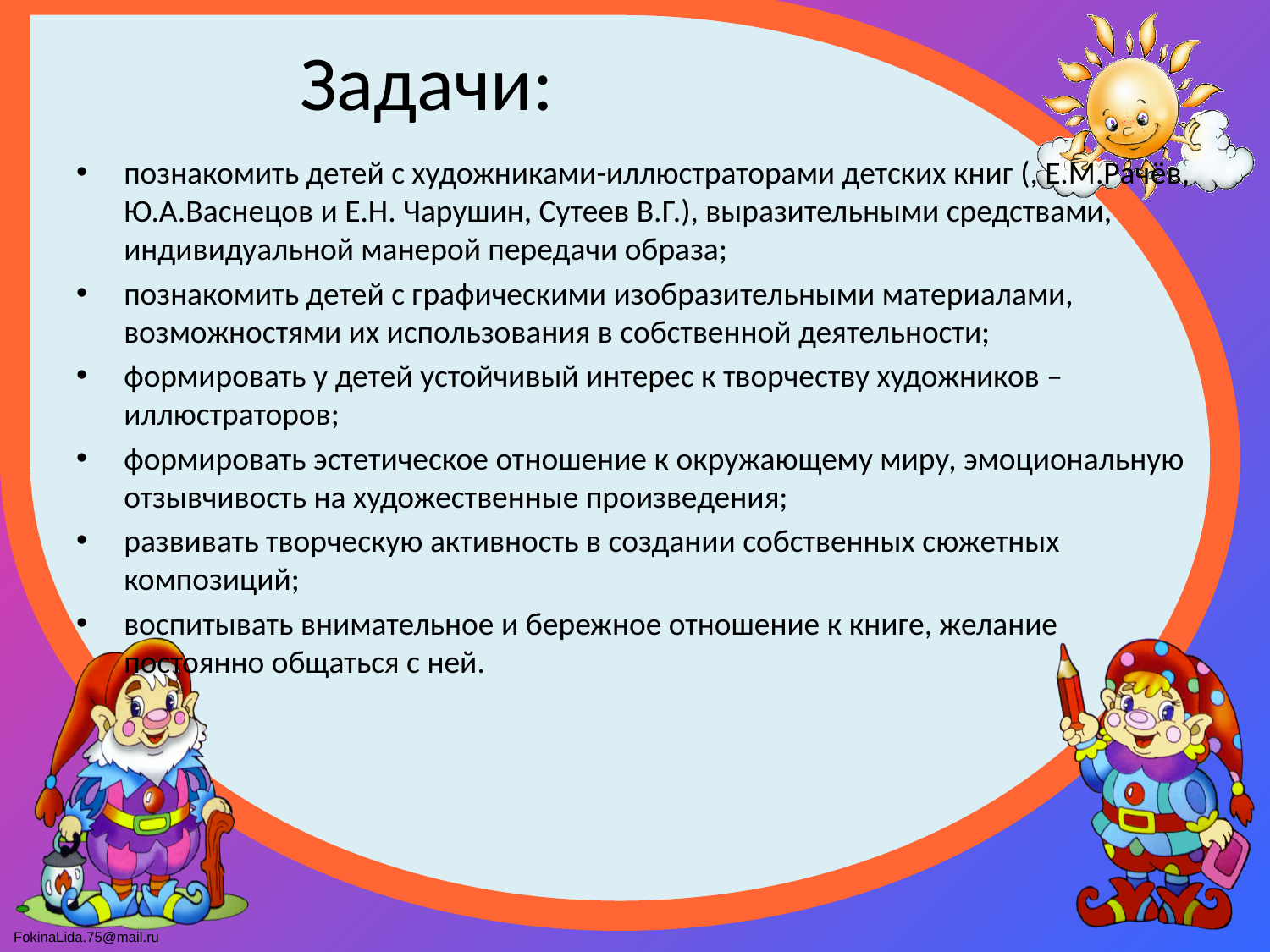

# Задачи:
познакомить детей с художниками-иллюстраторами детских книг (, Е.М.Рачёв, Ю.А.Васнецов и Е.Н. Чарушин, Сутеев В.Г.), выразительными средствами, индивидуальной манерой передачи образа;
познакомить детей с графическими изобразительными материалами, возможностями их использования в собственной деятельности;
формировать у детей устойчивый интерес к творчеству художников – иллюстраторов;
формировать эстетическое отношение к окружающему миру, эмоциональную отзывчивость на художественные произведения;
развивать творческую активность в создании собственных сюжетных композиций;
воспитывать внимательное и бережное отношение к книге, желание     постоянно общаться с ней.